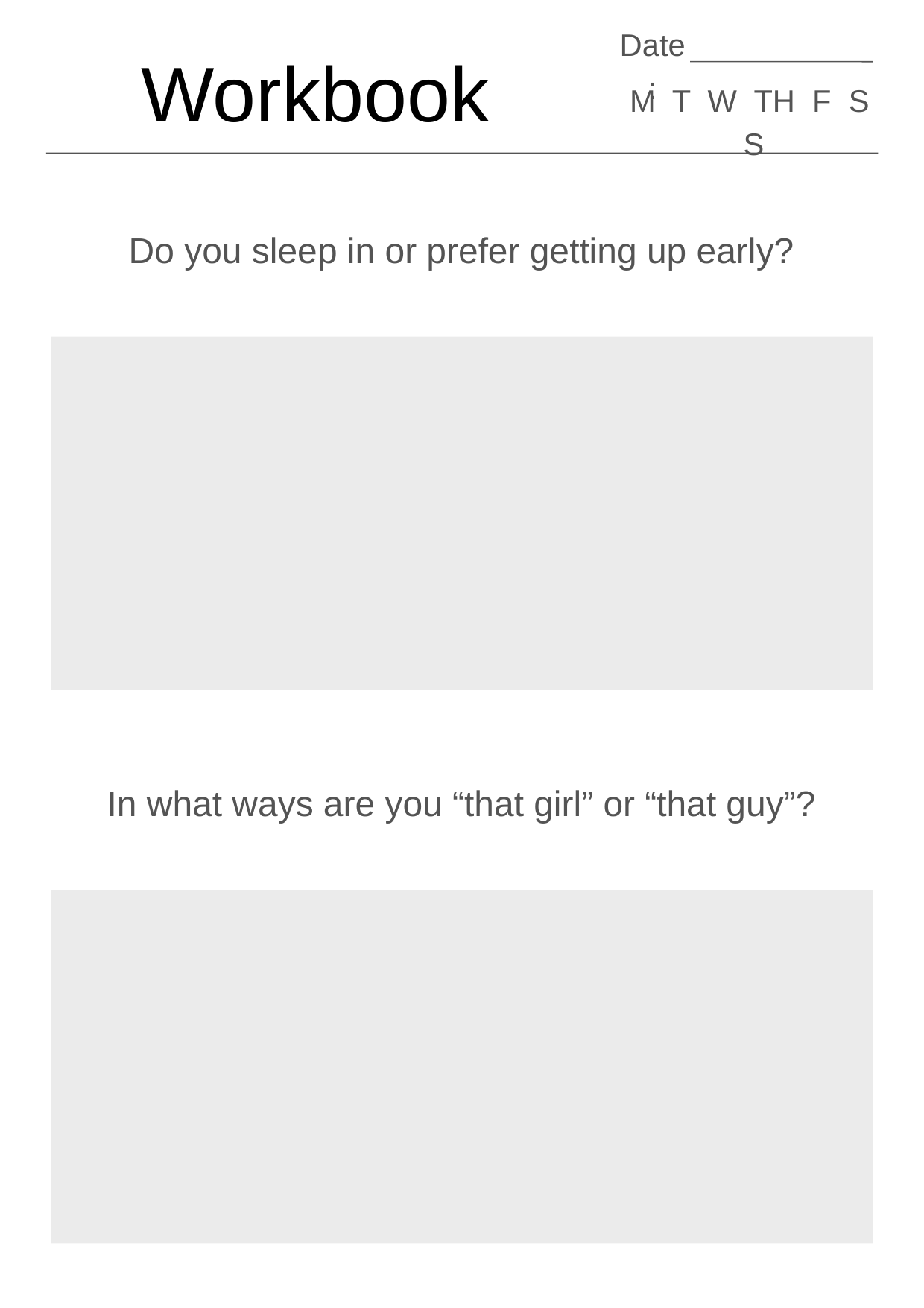

Date:
Workbook

M  T  W  TH  F  S  S

Do you sleep in or prefer getting up early?

In what ways are you “that girl” or “that guy”?